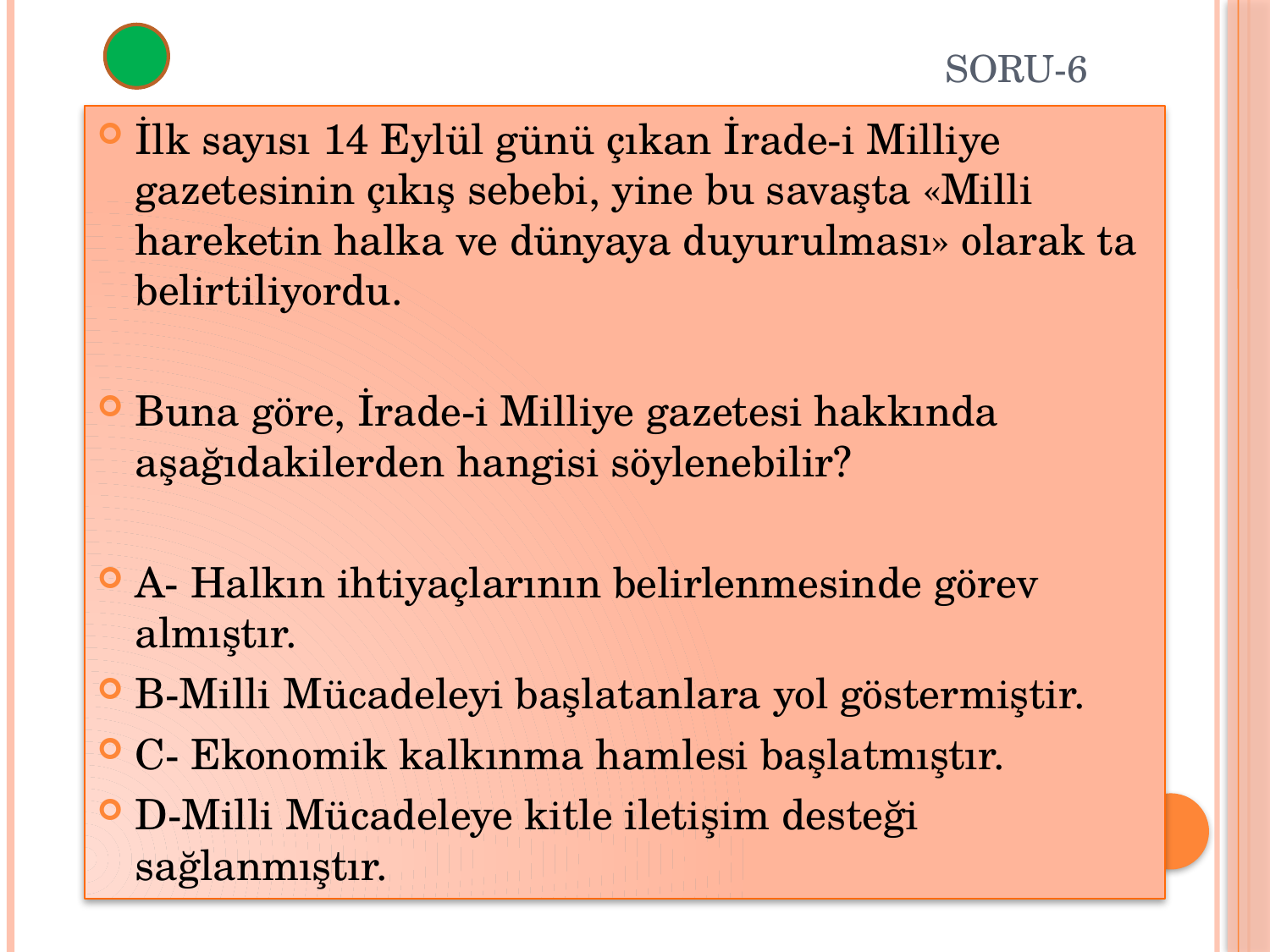

# Soru-6
İlk sayısı 14 Eylül günü çıkan İrade-i Milliye gazetesinin çıkış sebebi, yine bu savaşta «Milli hareketin halka ve dünyaya duyurulması» olarak ta belirtiliyordu.

Buna göre, İrade-i Milliye gazetesi hakkında aşağıdakilerden hangisi söylenebilir?

A- Halkın ihtiyaçlarının belirlenmesinde görev almıştır.
B-Milli Mücadeleyi başlatanlara yol göstermiştir.
C- Ekonomik kalkınma hamlesi başlatmıştır.
D-Milli Mücadeleye kitle iletişim desteği sağlanmıştır.